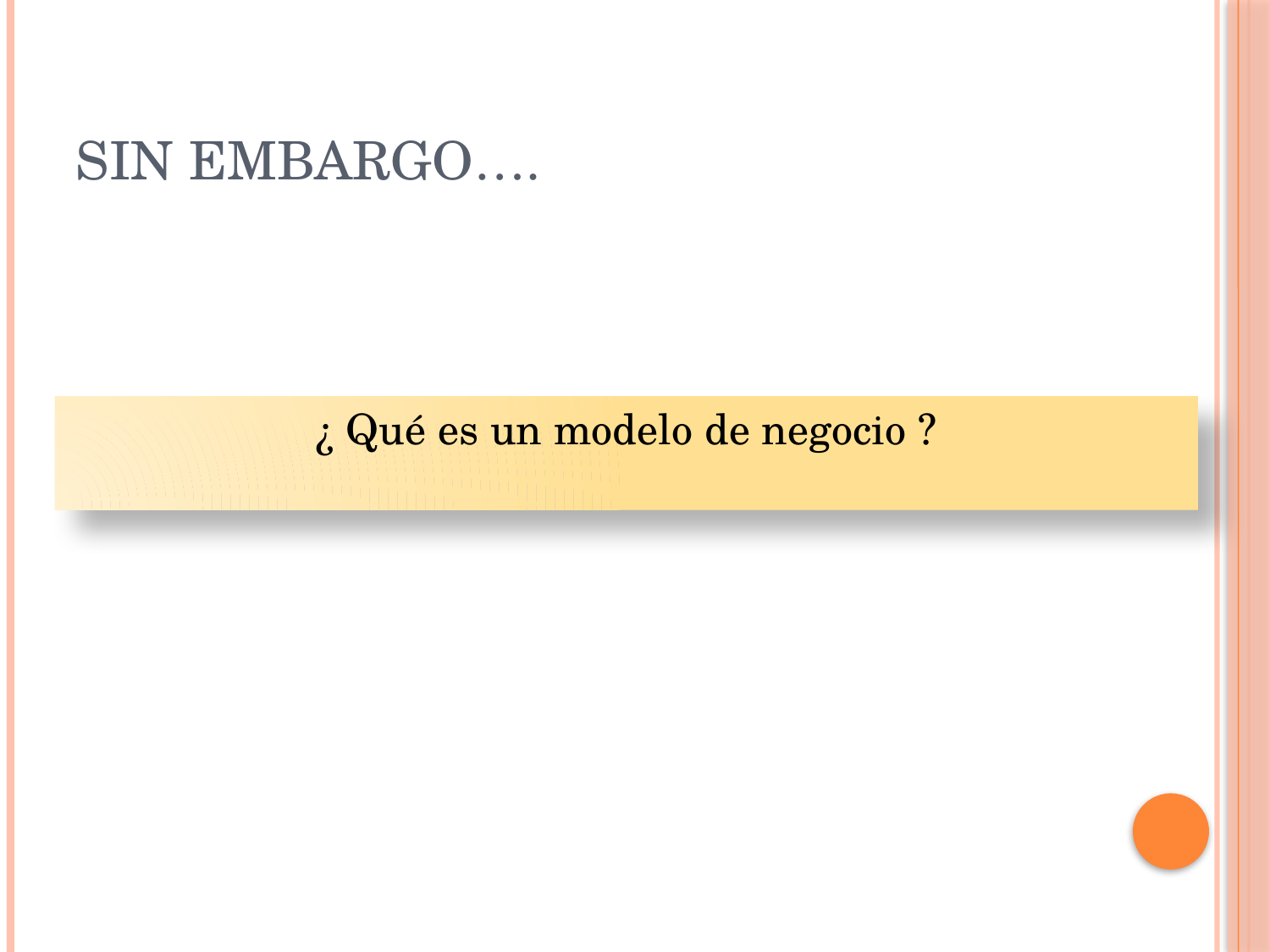

# Sin embargo….
¿ Qué es un modelo de negocio ?